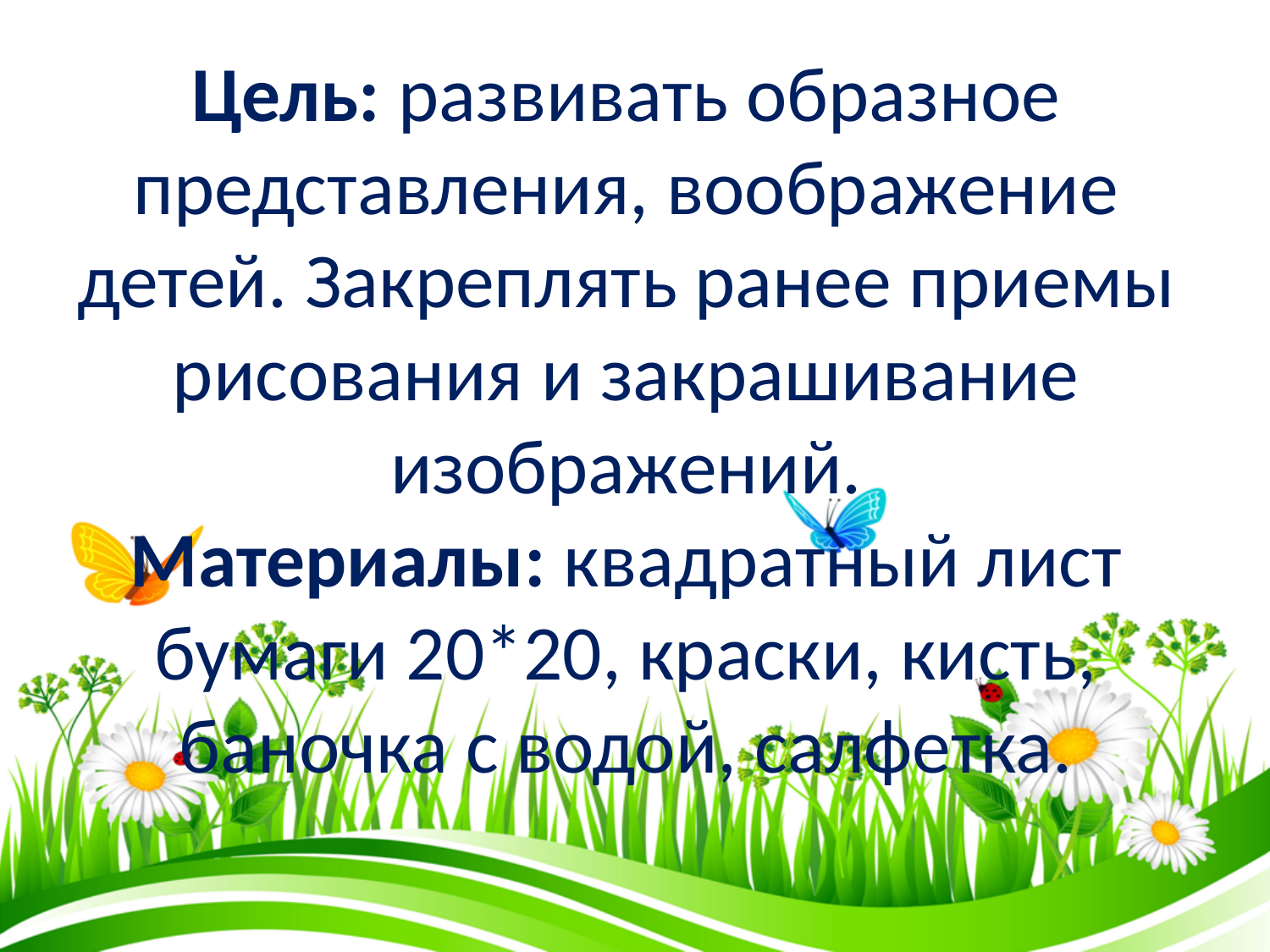

# Цель: развивать образное представления, воображение детей. Закреплять ранее приемы рисования и закрашивание изображений. Материалы: квадратный лист бумаги 20*20, краски, кисть, баночка с водой, салфетка.